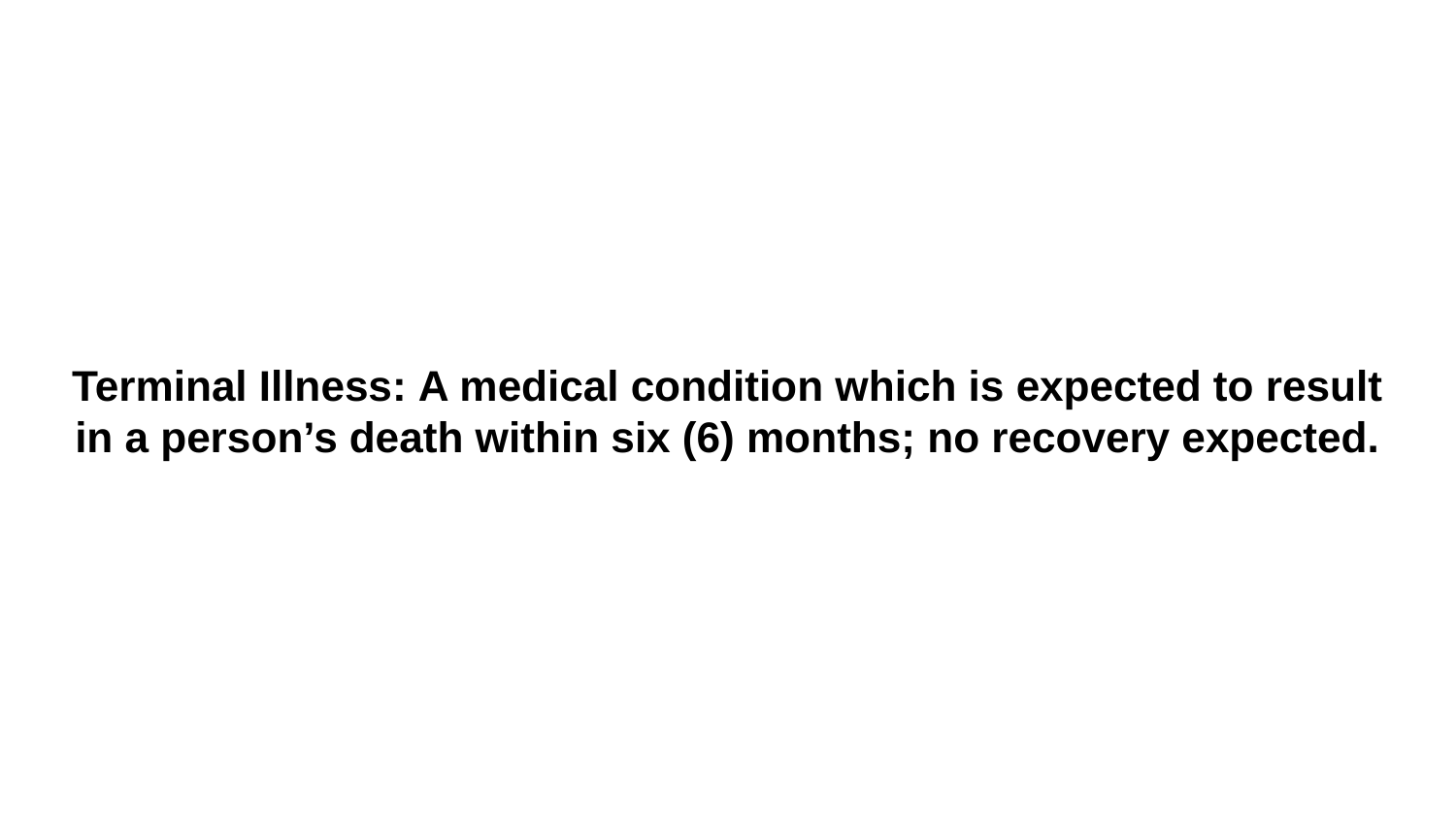

# Terminal Illness: A medical condition which is expected to result in a person’s death within six (6) months; no recovery expected.